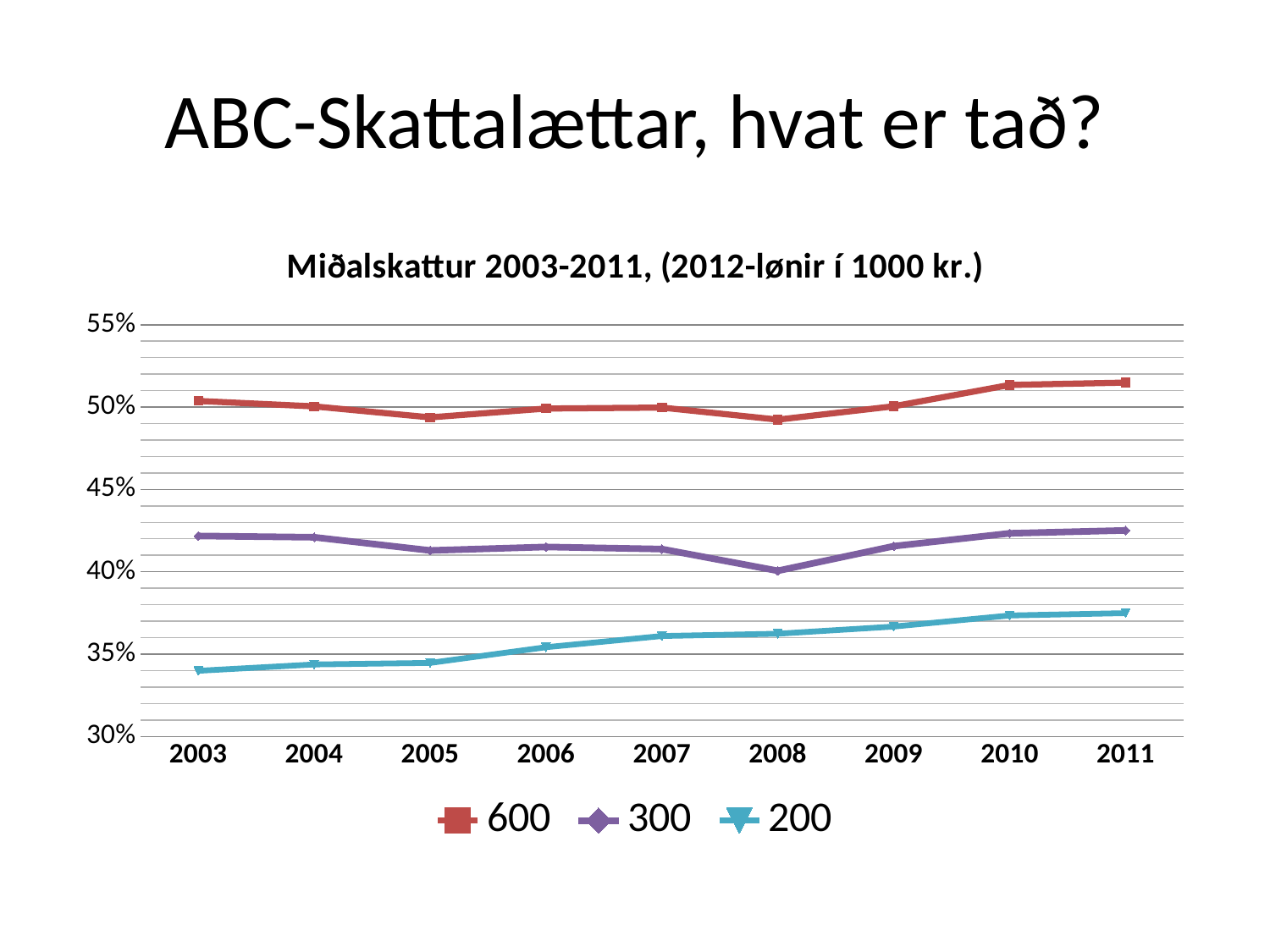

# ABC-Skattalættar, hvat er tað?

### Chart: Miðalskattur 2003-2011, (2012-lønir í 1000 kr.)

| Category | 600 | 300 | 200 |
|---|---|---|---|
| 2003 | 0.5037304710793772 | 0.4217466564444686 | 0.3398561929774155 |
| 2004 | 0.5004455727043733 | 0.4209402854578867 | 0.34372057276893414 |
| 2005 | 0.4937715320439068 | 0.4129352209505586 | 0.3446457695042473 |
| 2006 | 0.49913116686501474 | 0.41504268843671444 | 0.35416983550265174 |
| 2007 | 0.4997050502878133 | 0.4137817064716702 | 0.3609775037949246 |
| 2008 | 0.49239988166767173 | 0.40058770954797773 | 0.362364342368247 |
| 2009 | 0.5005070140100575 | 0.41554435596826234 | 0.36671425116350975 |
| 2010 | 0.5134560807415014 | 0.4233735818265405 | 0.3734432884793522 |
| 2011 | 0.5148799987219099 | 0.425115531902135 | 0.37486943521987304 |